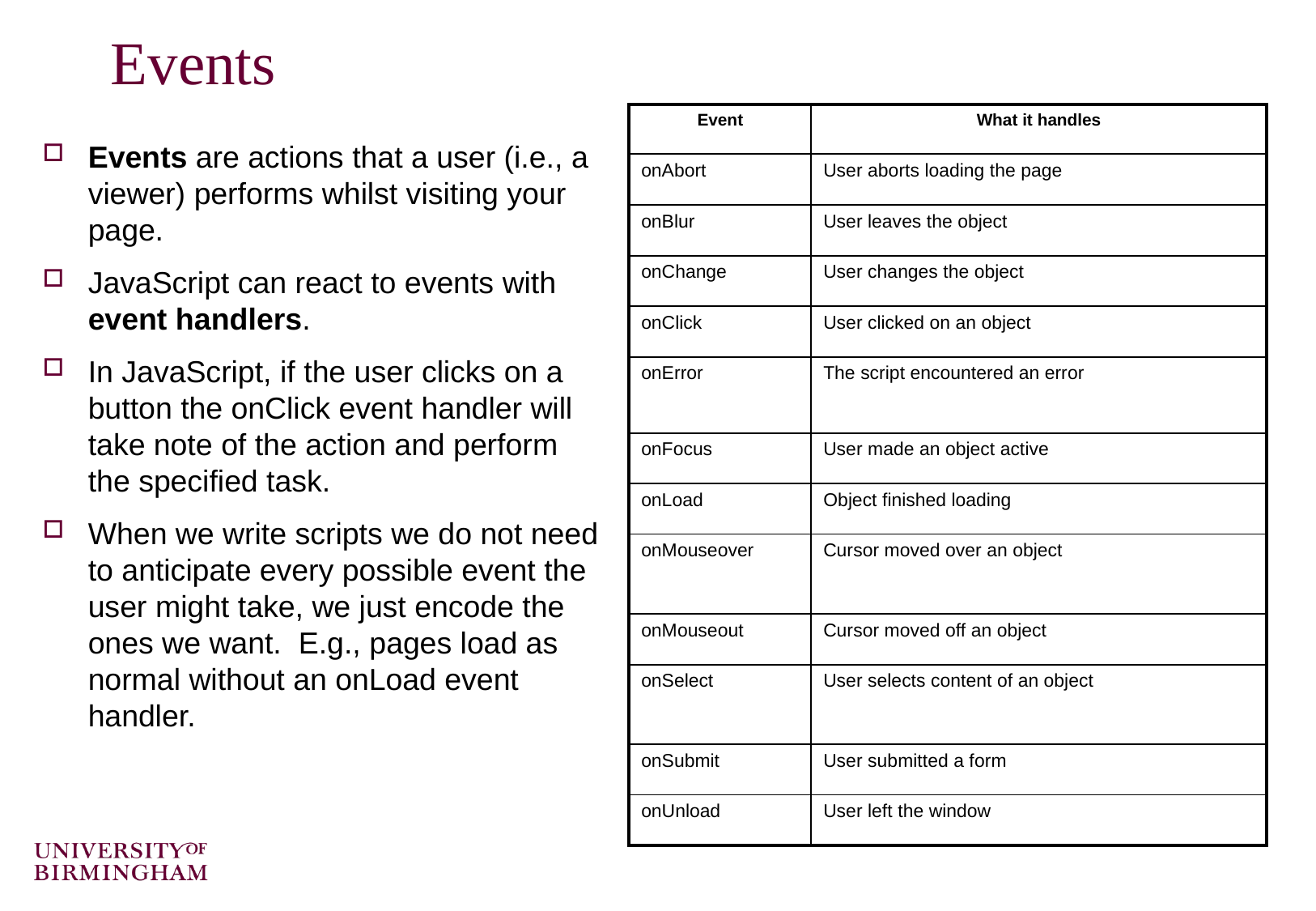

# Events
| Event | What it handles |
| --- | --- |
| onAbort | User aborts loading the page |
| onBlur | User leaves the object |
| onChange | User changes the object |
| onClick | User clicked on an object |
| onError | The script encountered an error |
| onFocus | User made an object active |
| onLoad | Object finished loading |
| onMouseover | Cursor moved over an object |
| onMouseout | Cursor moved off an object |
| onSelect | User selects content of an object |
| onSubmit | User submitted a form |
| onUnload | User left the window |
Events are actions that a user (i.e., a viewer) performs whilst visiting your page.
JavaScript can react to events with event handlers.
In JavaScript, if the user clicks on a button the onClick event handler will take note of the action and perform the specified task.
When we write scripts we do not need to anticipate every possible event the user might take, we just encode the ones we want.  E.g., pages load as normal without an onLoad event handler.